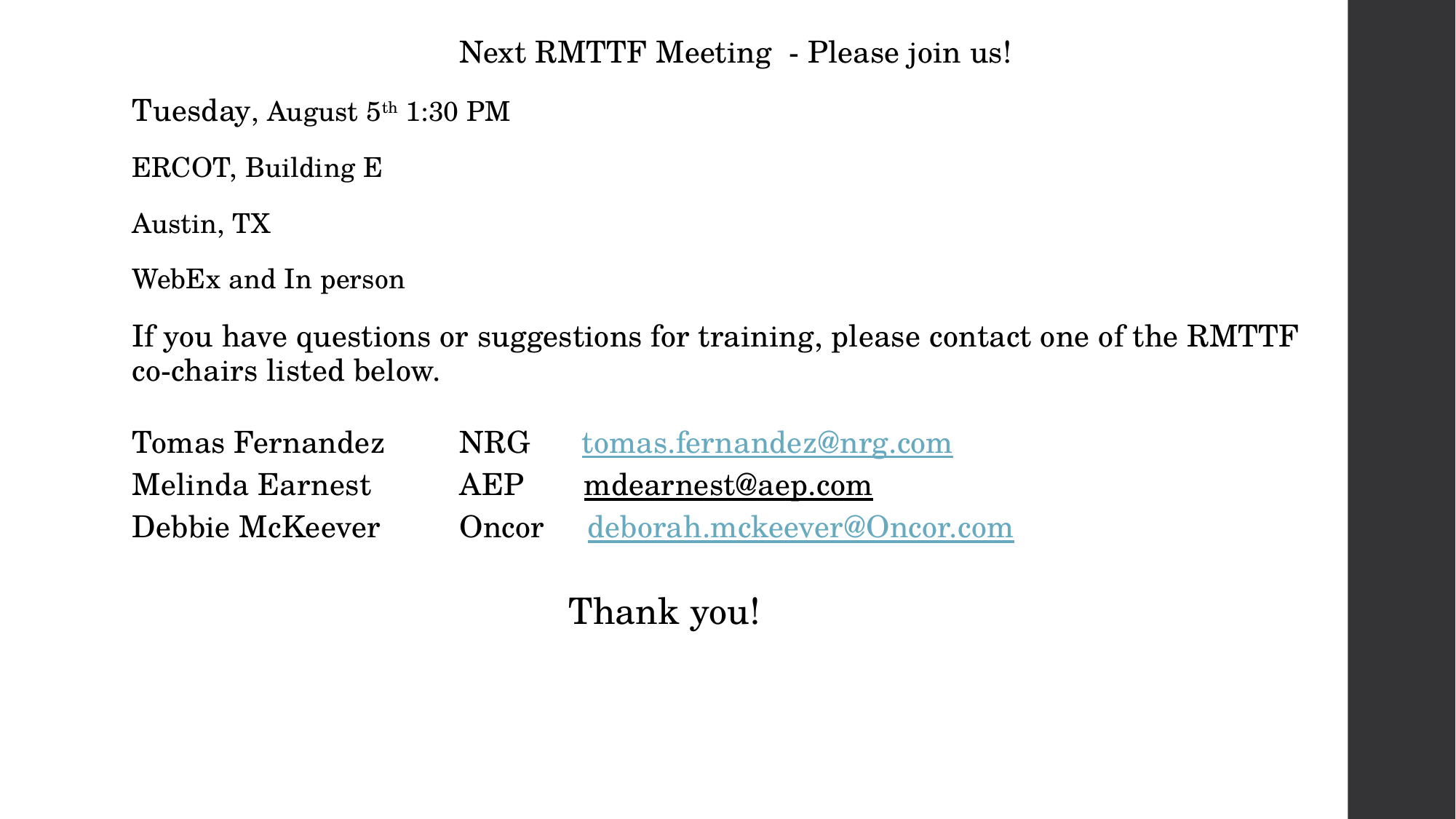

Next RMTTF Meeting  - Please join us!
	Tuesday, August 5th 1:30 PM
	ERCOT, Building E
	Austin, TX
	WebEx and In person
	If you have questions or suggestions for training, please contact one of the RMTTF           	co-chairs listed below.
	Tomas Fernandez 	NRG      tomas.fernandez@nrg.com
         	Melinda Earnest	AEP       mdearnest@aep.com
          	Debbie McKeever	Oncor     deborah.mckeever@Oncor.com
					Thank you!